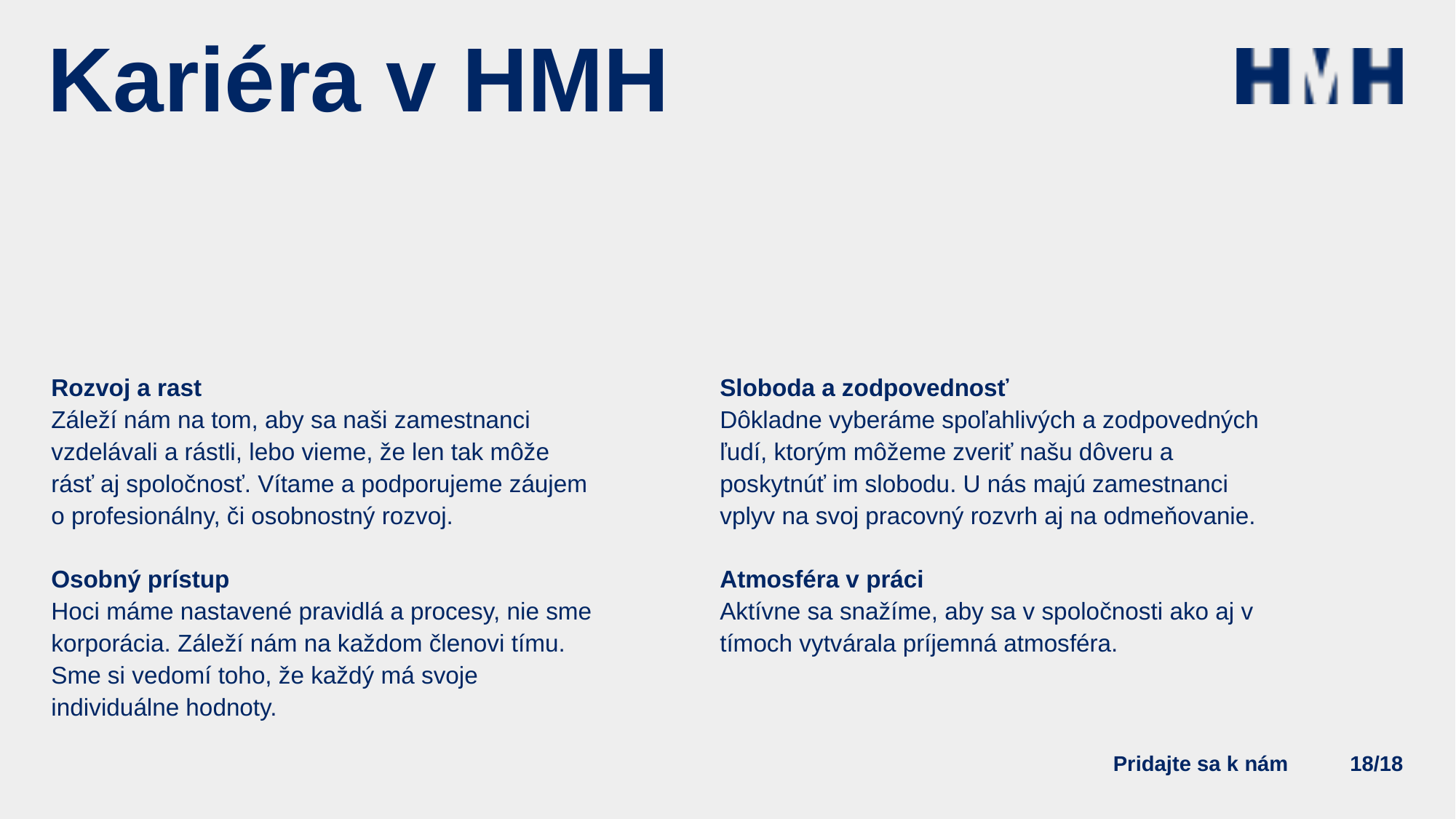

# Kariéra v HMH
Rozvoj a rast
Záleží nám na tom, aby sa naši zamestnanci vzdelávali a rástli, lebo vieme, že len tak môže rásť aj spoločnosť. Vítame a podporujeme záujem o profesionálny, či osobnostný rozvoj.

Osobný prístup
Hoci máme nastavené pravidlá a procesy, nie sme korporácia. Záleží nám na každom členovi tímu. Sme si vedomí toho, že každý má svoje individuálne hodnoty.
Sloboda a zodpovednosť
Dôkladne vyberáme spoľahlivých a zodpovedných ľudí, ktorým môžeme zveriť našu dôveru a poskytnúť im slobodu. U nás majú zamestnanci vplyv na svoj pracovný rozvrh aj na odmeňovanie.
Atmosféra v práci
Aktívne sa snažíme, aby sa v spoločnosti ako aj v tímoch vytvárala príjemná atmosféra.
18/18
Pridajte sa k nám